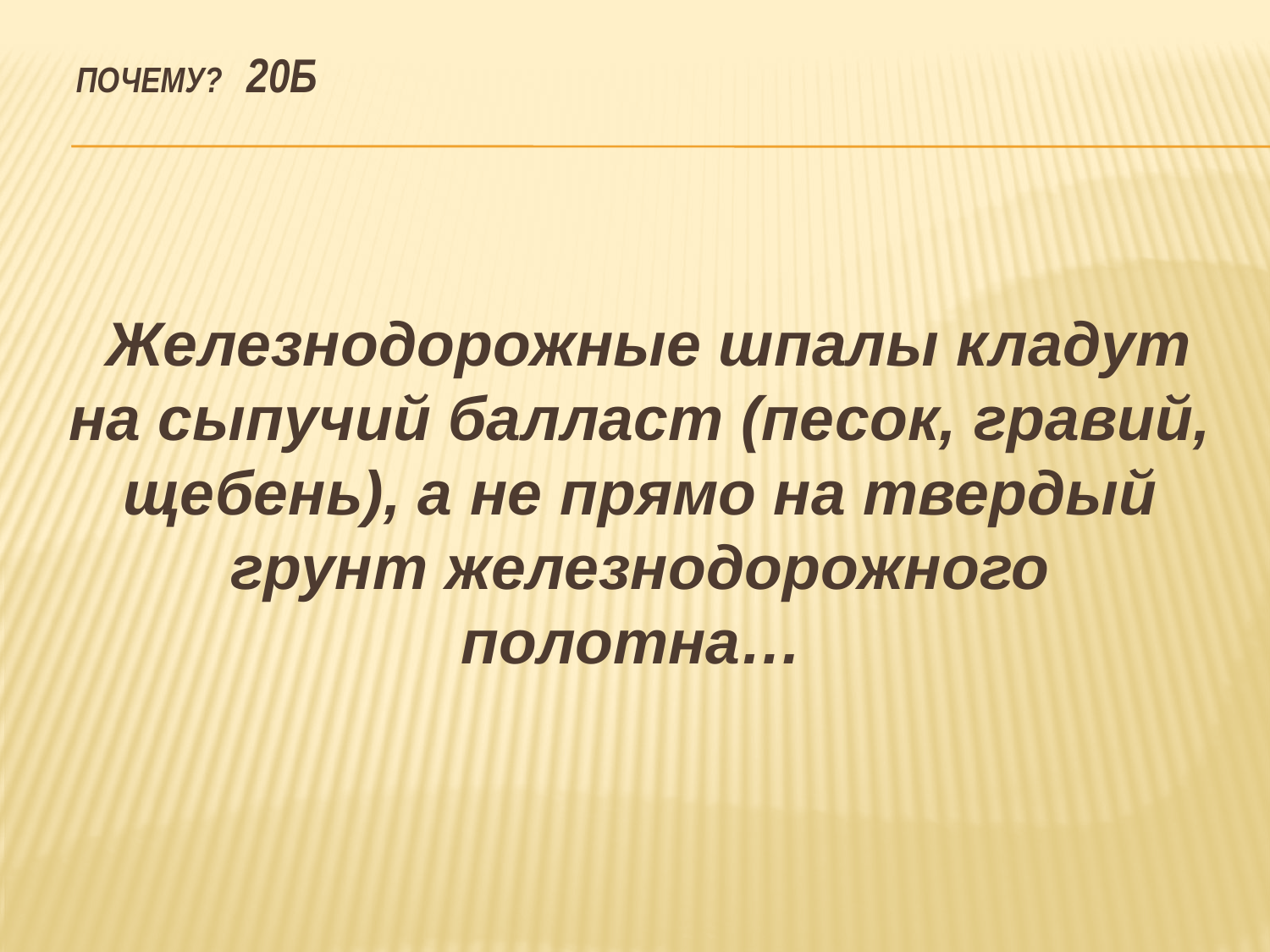

# Почему?   20б
	 Железнодорожные шпалы кладут на сыпучий балласт (песок, гравий, щебень), а не прямо на твердый грунт железнодорожного полотна…